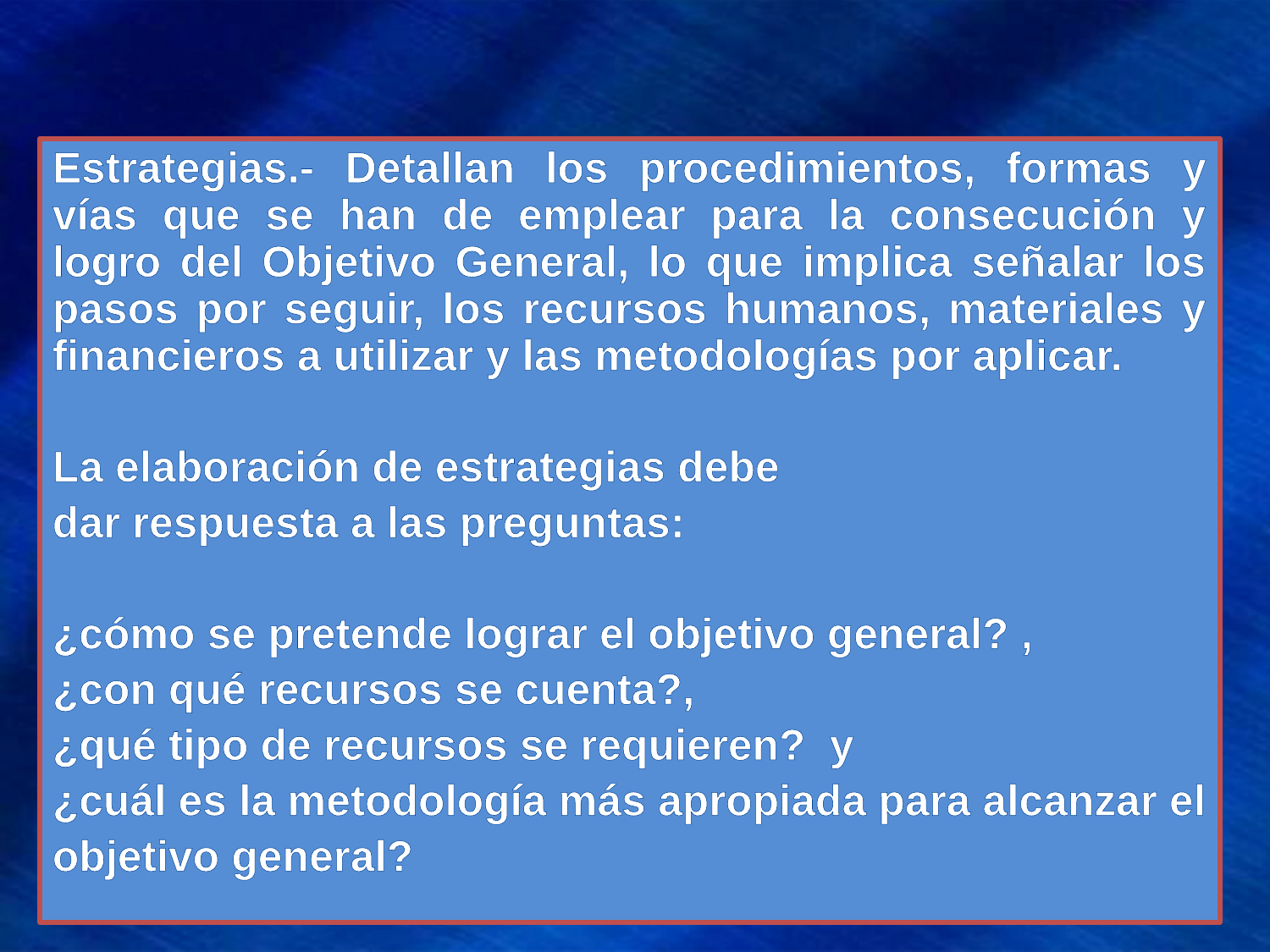

Estrategias.- Detallan los procedimientos, formas y vías que se han de emplear para la consecución y logro del Objetivo General, lo que implica señalar los pasos por seguir, los recursos humanos, materiales y financieros a utilizar y las metodologías por aplicar.

La elaboración de estrategias debe
dar respuesta a las preguntas:

¿cómo se pretende lograr el objetivo general? ,
¿con qué recursos se cuenta?,
¿qué tipo de recursos se requieren?  y
¿cuál es la metodología más apropiada para alcanzar el
objetivo general?